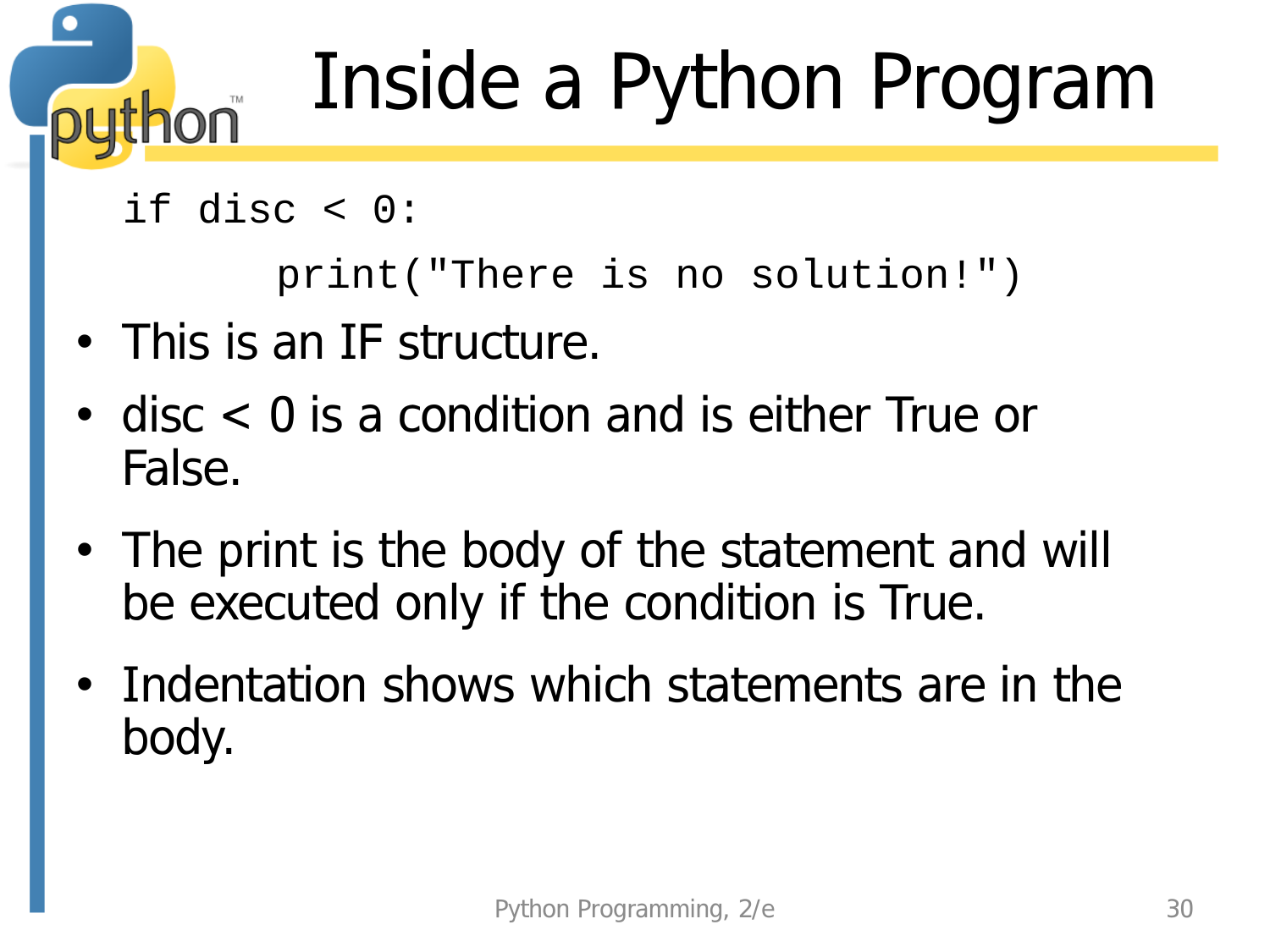

# Inside a Python Program
		if disc < 0:
        print("There is no solution!")
This is an IF structure.
disc < 0 is a condition and is either True or False.
The print is the body of the statement and will be executed only if the condition is True.
Indentation shows which statements are in the body.
Python Programming, 2/e
30